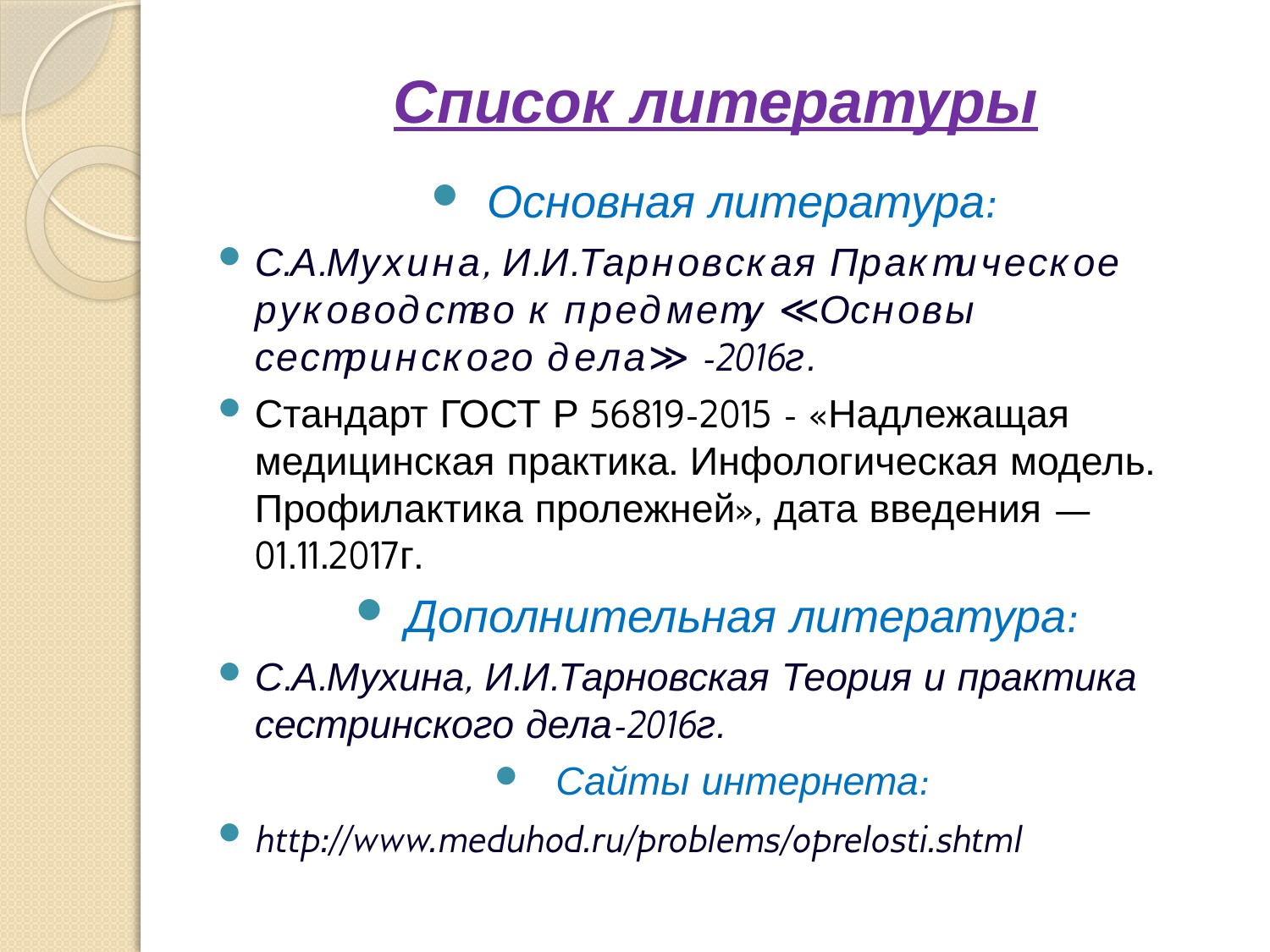

# Список литературы
Основная литература:
С.А.Мухина, И.И.Тарновская Практическое руководство к предмету ≪Основы сестринского дела≫ -2016г.
Стандарт ГОСТ Р 56819-2015 - «Надлежащая медицинская практика. Инфологическая модель. Профилактика пролежней», дата введения — 01.11.2017г.
Дополнительная литература:
С.А.Мухина, И.И.Тарновская Теория и практика сестринского дела-2016г.
Сайты интернета:
http://www.meduhod.ru/problems/oprelosti.shtml